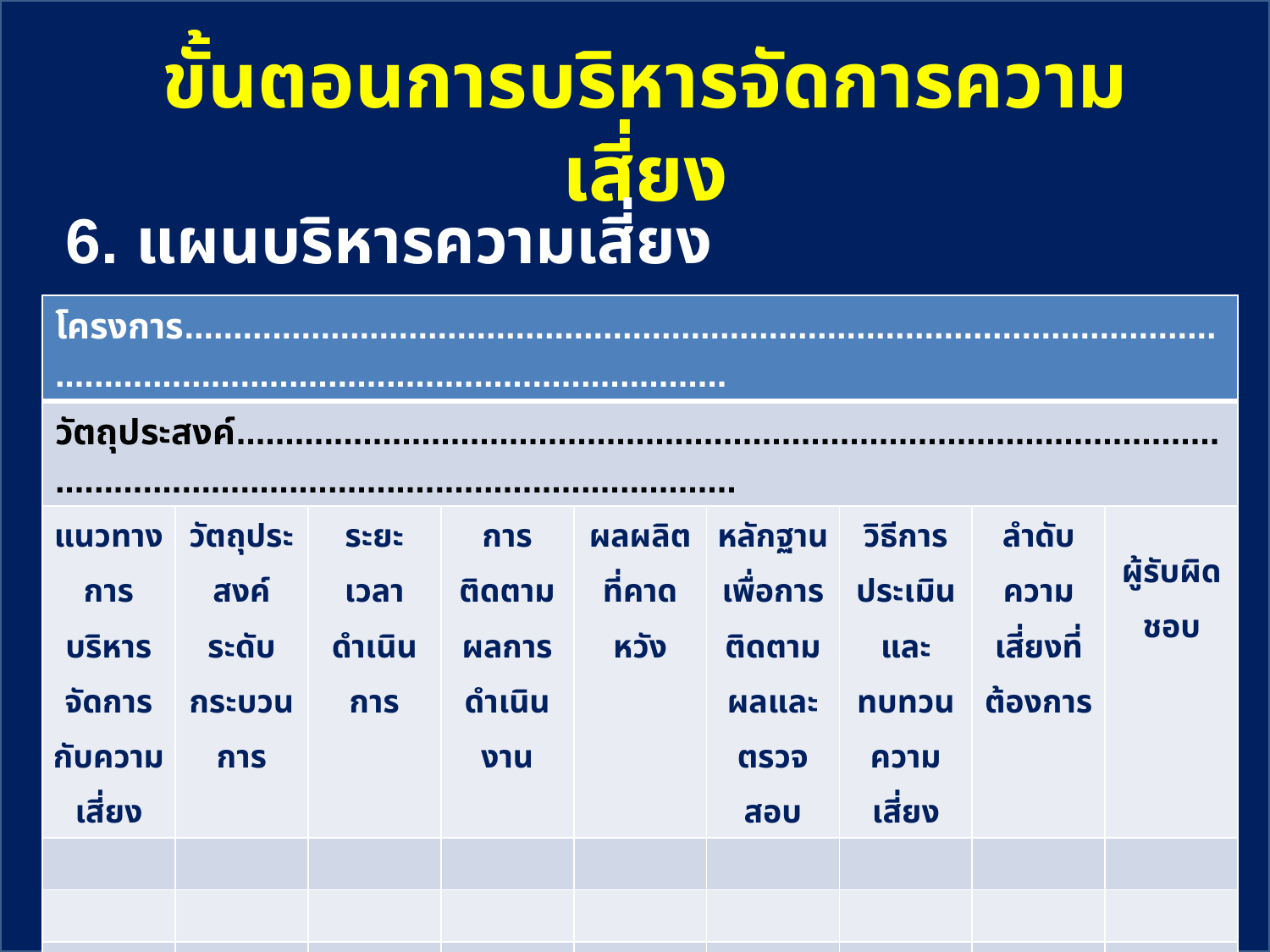

# ขั้นตอนการบริหารจัดการความเสี่ยง
6. แผนบริหารความเสี่ยง
| โครงการ............................................................................................................................................................................... |  |  |  |  |  |  |  |  |
| --- | --- | --- | --- | --- | --- | --- | --- | --- |
| วัตถุประสงค์........................................................................................................................................................................... |  |  |  |  |  |  |  |  |
| แนวทาง การบริหารจัดการกับความเสี่ยง | วัตถุประสงค์ ระดับกระบวนการ | ระยะ เวลาดำเนินการ | การติดตามผลการดำเนินงาน | ผลผลิตที่คาดหวัง | หลักฐานเพื่อการติดตามผลและตรวจสอบ | วิธีการประเมินและทบทวนความเสี่ยง | ลำดับความเสี่ยงที่ต้องการ | ผู้รับผิดชอบ |
|  |  |  |  |  |  |  |  |  |
|  |  |  |  |  |  |  |  |  |
|  |  |  |  |  |  |  |  |  |
|  |  |  |  |  |  |  |  |  |